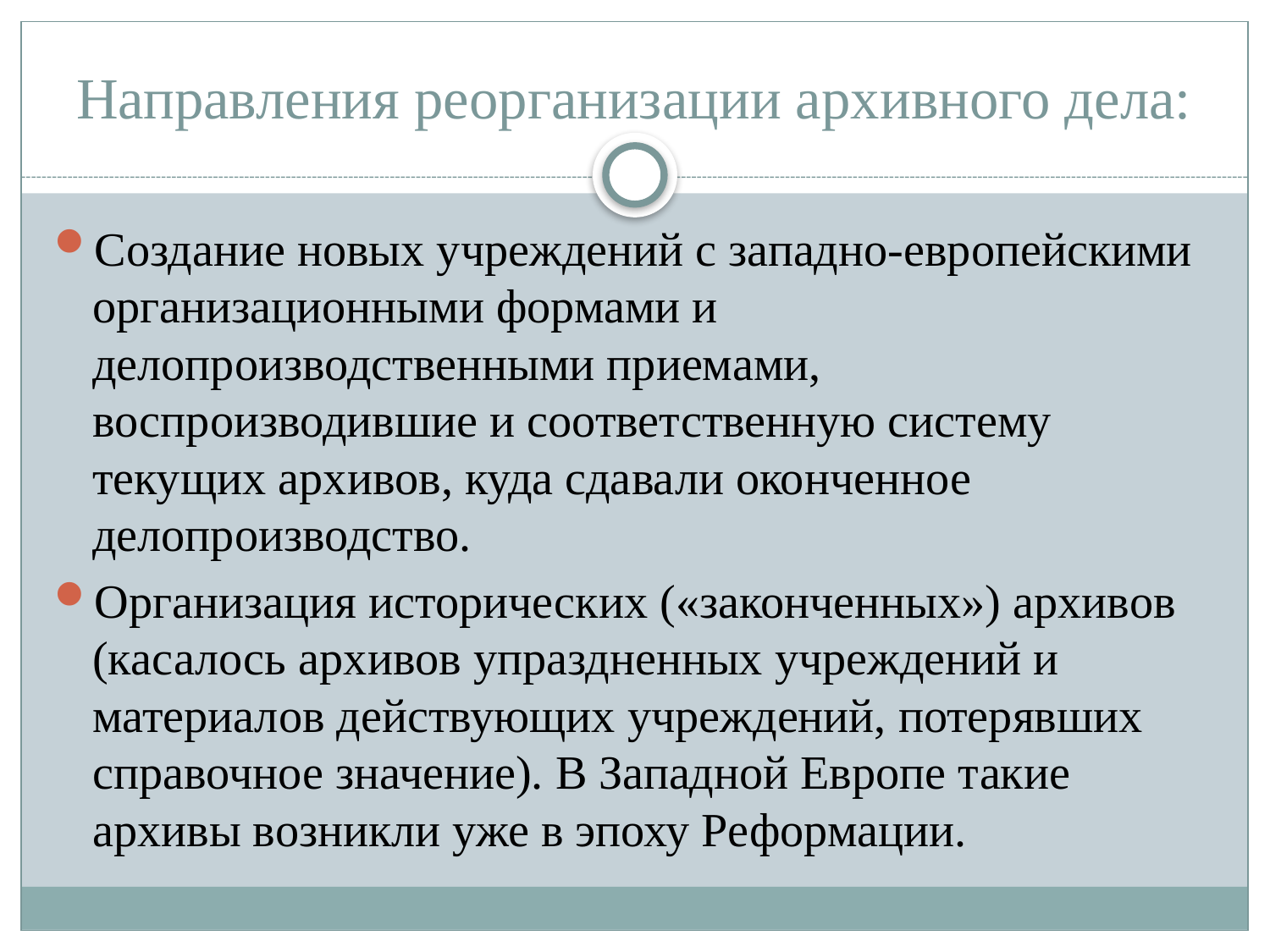

# Направления реорганизации архивного дела:
Создание новых учреждений с западно-европейскими организационными формами и делопроизводственными приемами, воспроизводившие и соответственную систему текущих архивов, куда сдавали оконченное делопроизводство.
Организация исторических («законченных») архивов (касалось архивов упраздненных учреждений и материалов действующих учреждений, потерявших справочное значение). В Западной Европе такие архивы возникли уже в эпоху Реформации.